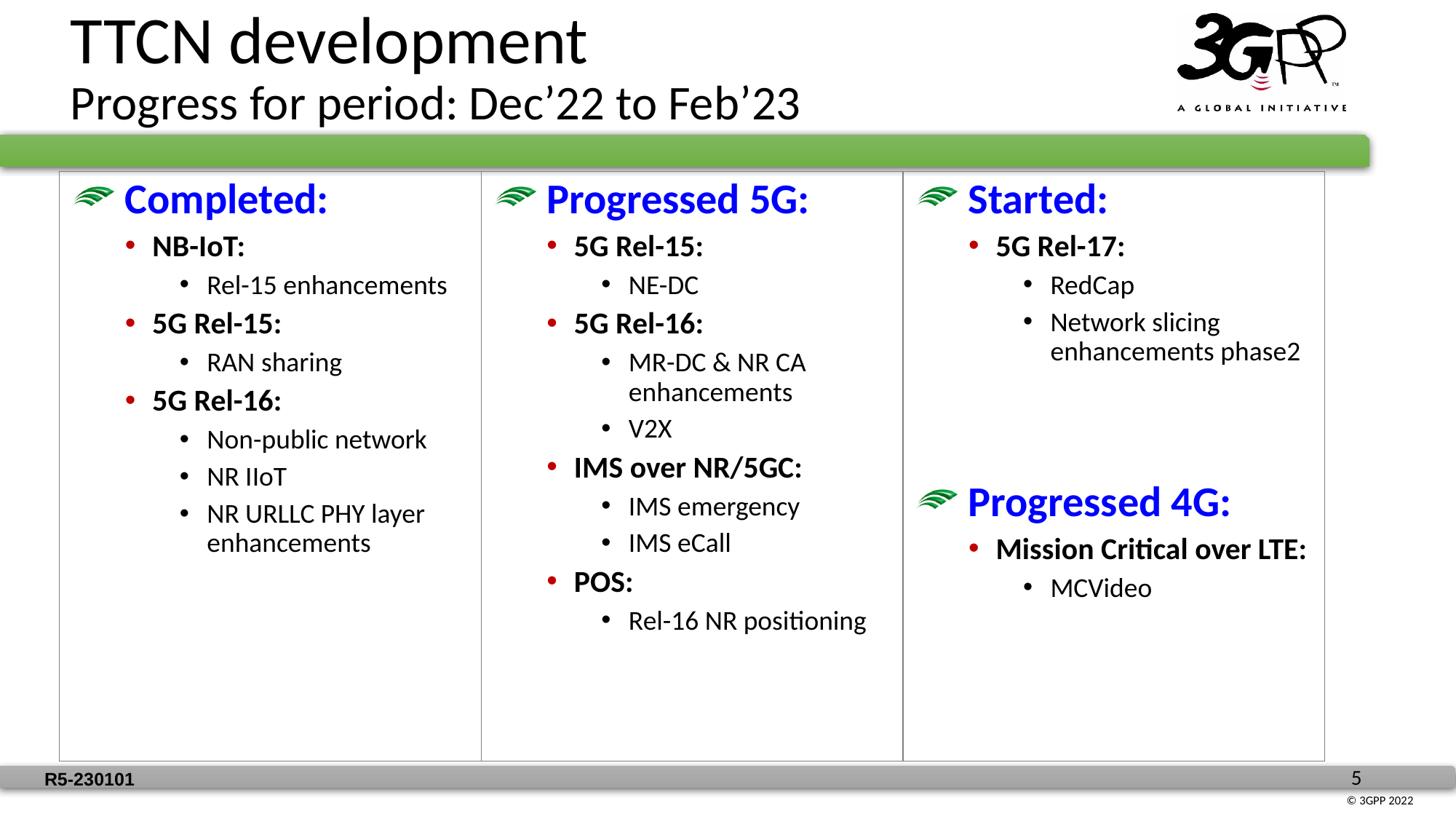

# TTCN development Progress for period: Dec’22 to Feb’23
 Completed:
NB-IoT:
Rel-15 enhancements
5G Rel-15:
RAN sharing
5G Rel-16:
Non-public network
NR IIoT
NR URLLC PHY layer enhancements

 Progressed 5G:
5G Rel-15:
NE-DC
5G Rel-16:
MR-DC & NR CA enhancements
V2X
IMS over NR/5GC:
IMS emergency
IMS eCall
POS:
Rel-16 NR positioning
 Started:
5G Rel-17:
RedCap
Network slicing enhancements phase2

 Progressed 4G:
Mission Critical over LTE:
MCVideo